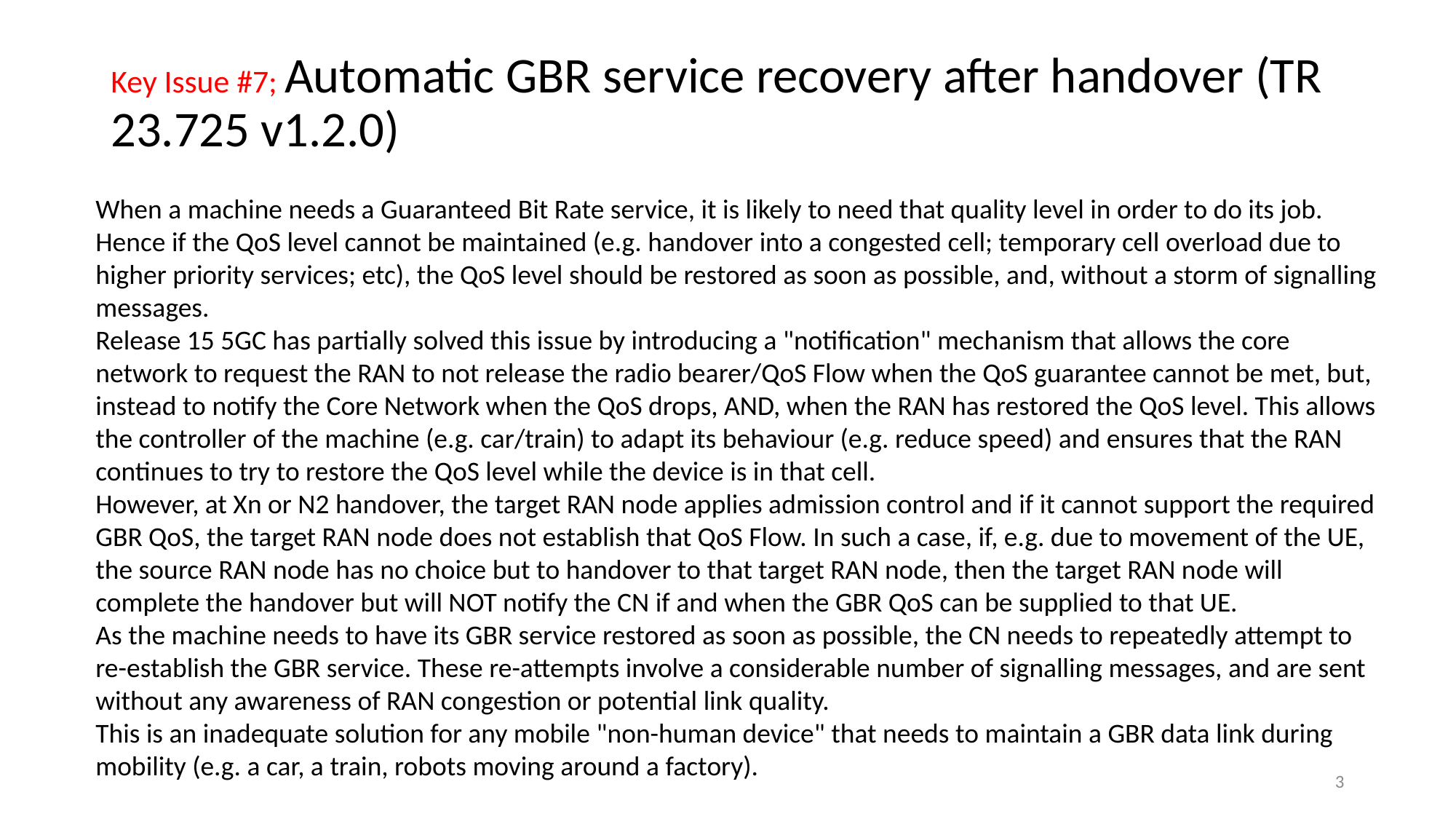

# Key Issue #7; Automatic GBR service recovery after handover (TR 23.725 v1.2.0)
When a machine needs a Guaranteed Bit Rate service, it is likely to need that quality level in order to do its job. Hence if the QoS level cannot be maintained (e.g. handover into a congested cell; temporary cell overload due to higher priority services; etc), the QoS level should be restored as soon as possible, and, without a storm of signalling messages.
Release 15 5GC has partially solved this issue by introducing a "notification" mechanism that allows the core network to request the RAN to not release the radio bearer/QoS Flow when the QoS guarantee cannot be met, but, instead to notify the Core Network when the QoS drops, AND, when the RAN has restored the QoS level. This allows the controller of the machine (e.g. car/train) to adapt its behaviour (e.g. reduce speed) and ensures that the RAN continues to try to restore the QoS level while the device is in that cell.
However, at Xn or N2 handover, the target RAN node applies admission control and if it cannot support the required GBR QoS, the target RAN node does not establish that QoS Flow. In such a case, if, e.g. due to movement of the UE, the source RAN node has no choice but to handover to that target RAN node, then the target RAN node will complete the handover but will NOT notify the CN if and when the GBR QoS can be supplied to that UE.
As the machine needs to have its GBR service restored as soon as possible, the CN needs to repeatedly attempt to re-establish the GBR service. These re-attempts involve a considerable number of signalling messages, and are sent without any awareness of RAN congestion or potential link quality.
This is an inadequate solution for any mobile "non-human device" that needs to maintain a GBR data link during mobility (e.g. a car, a train, robots moving around a factory).

3